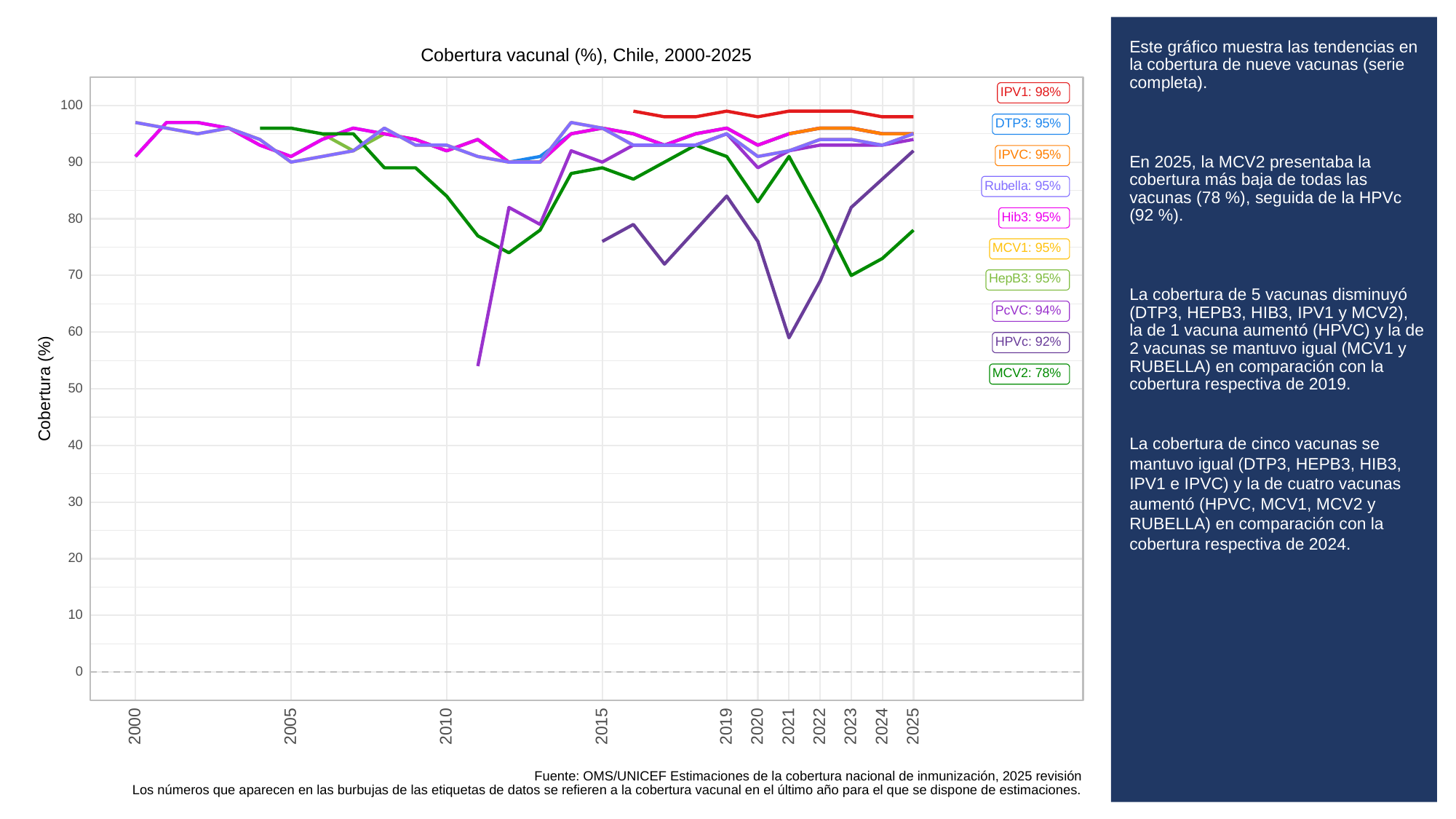

# Este gráfico muestra las tendencias en la cobertura de nueve vacunas (serie completa).

En 2025, la MCV2 presentaba la cobertura más baja de todas las vacunas (78 %), seguida de la HPVc (92 %).

La cobertura de 5 vacunas disminuyó (DTP3, HEPB3, HIB3, IPV1 y MCV2), la de 1 vacuna aumentó (HPVC) y la de 2 vacunas se mantuvo igual (MCV1 y RUBELLA) en comparación con la cobertura respectiva de 2019.

La cobertura de cinco vacunas se mantuvo igual (DTP3, HEPB3, HIB3, IPV1 e IPVC) y la de cuatro vacunas aumentó (HPVC, MCV1, MCV2 y RUBELLA) en comparación con la cobertura respectiva de 2024.

Cobertura vacunal (%), Chile, 2000-2025

IPV1: 98%

100

DTP3: 95%

IPVC: 95%

90

Rubella: 95%

Hib3: 95%
80

MCV1: 95%

70
HepB3: 95%

PcVC: 94%
60

HPVc: 92%

MCV2: 78%
Cobertura (%)
50

40

30

20

10

0

2023
2000
2005
2010
2015
2019
2020
2021
2022
2024
2025
Fuente: OMS/UNICEF Estimaciones de la cobertura nacional de inmunización, 2025 revisión
Los números que aparecen en las burbujas de las etiquetas de datos se refieren a la cobertura vacunal en el último año para el que se dispone de estimaciones.